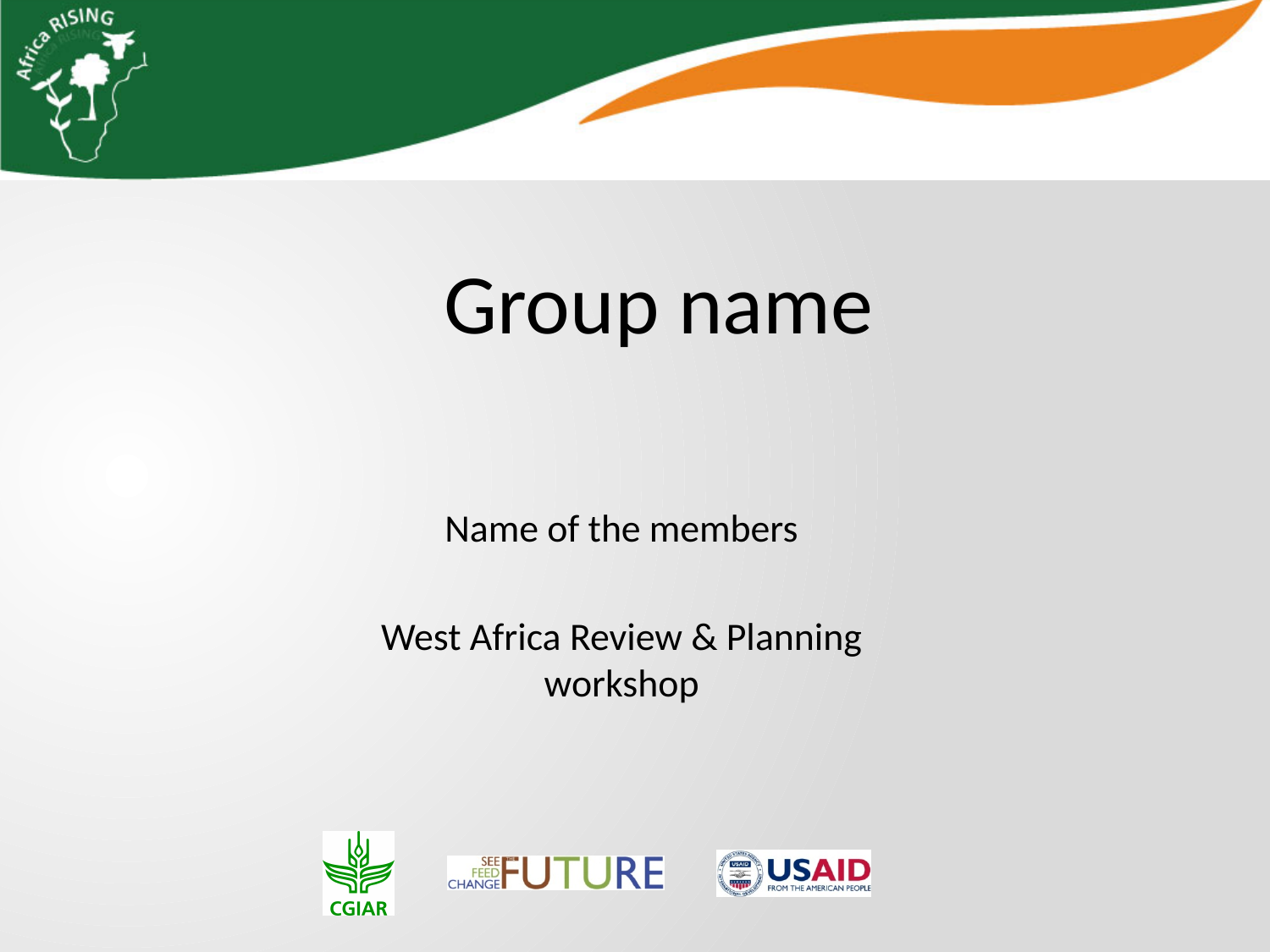

Group name
Name of the members

West Africa Review & Planning workshop